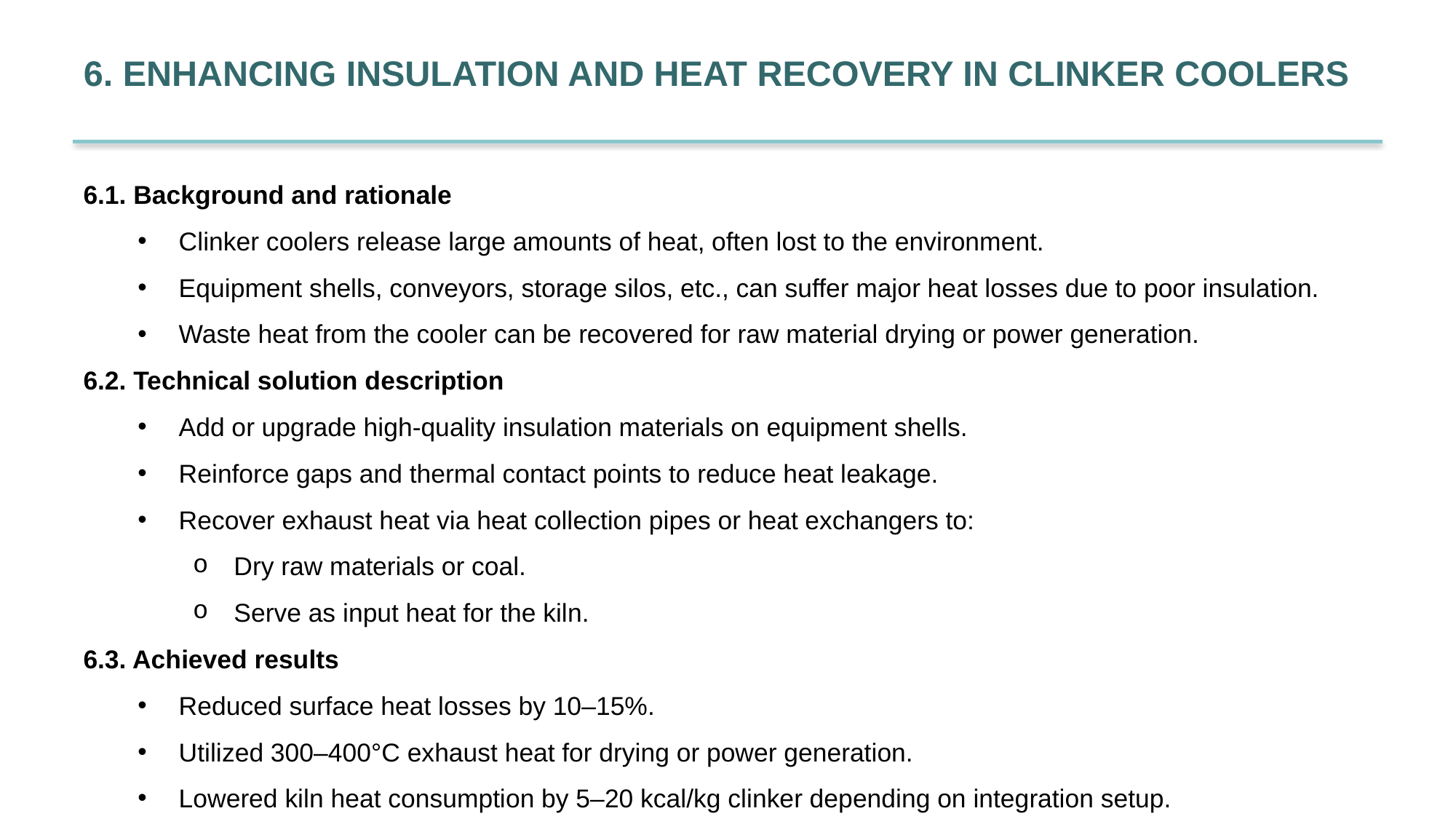

6. ENHANCING INSULATION AND HEAT RECOVERY IN CLINKER COOLERS
6.1. Background and rationale
Clinker coolers release large amounts of heat, often lost to the environment.
Equipment shells, conveyors, storage silos, etc., can suffer major heat losses due to poor insulation.
Waste heat from the cooler can be recovered for raw material drying or power generation.
6.2. Technical solution description
Add or upgrade high-quality insulation materials on equipment shells.
Reinforce gaps and thermal contact points to reduce heat leakage.
Recover exhaust heat via heat collection pipes or heat exchangers to:
Dry raw materials or coal.
Serve as input heat for the kiln.
6.3. Achieved results
Reduced surface heat losses by 10–15%.
Utilized 300–400°C exhaust heat for drying or power generation.
Lowered kiln heat consumption by 5–20 kcal/kg clinker depending on integration setup.